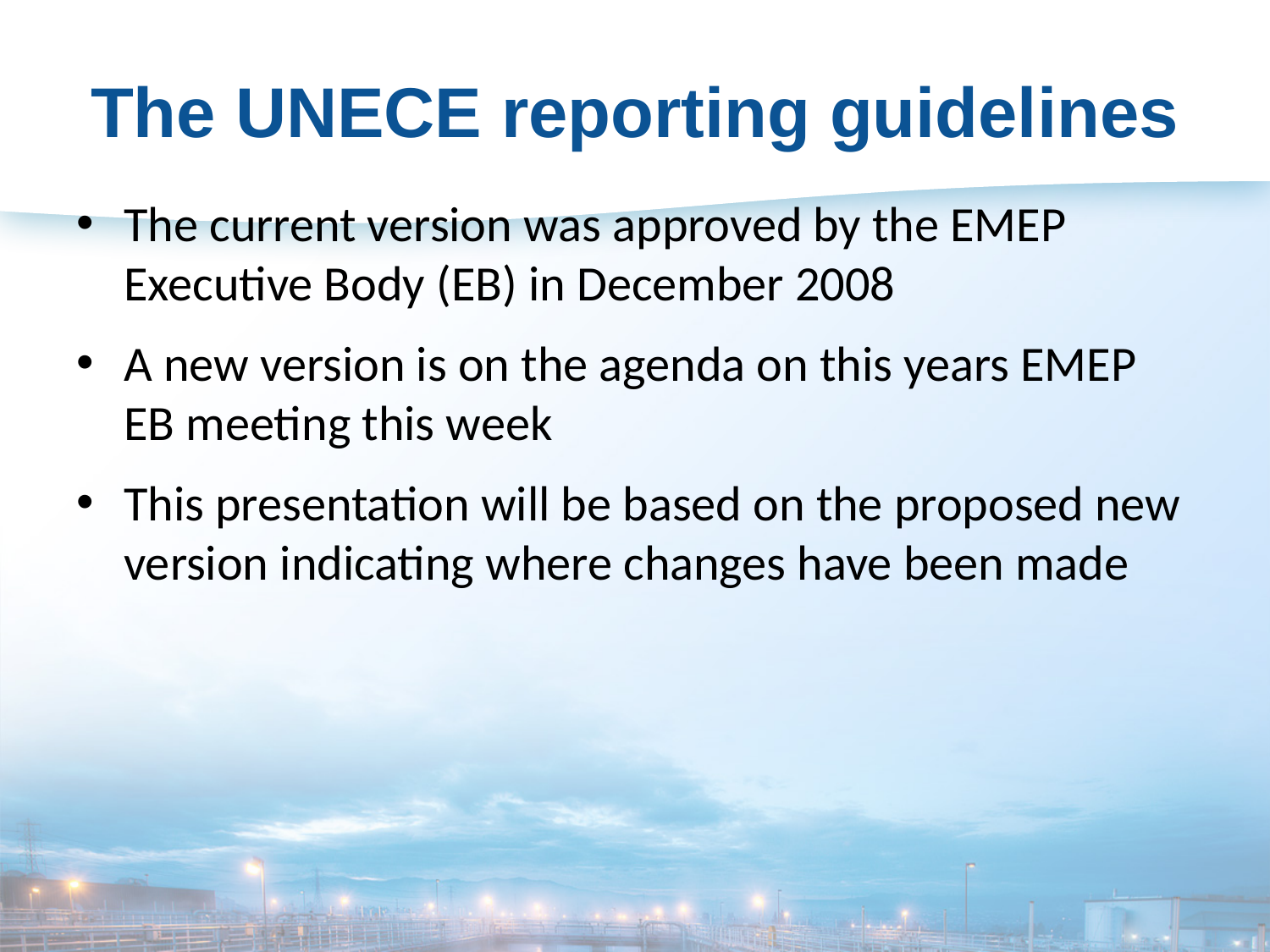

# The UNECE reporting guidelines
The current version was approved by the EMEP Executive Body (EB) in December 2008
A new version is on the agenda on this years EMEP EB meeting this week
This presentation will be based on the proposed new version indicating where changes have been made